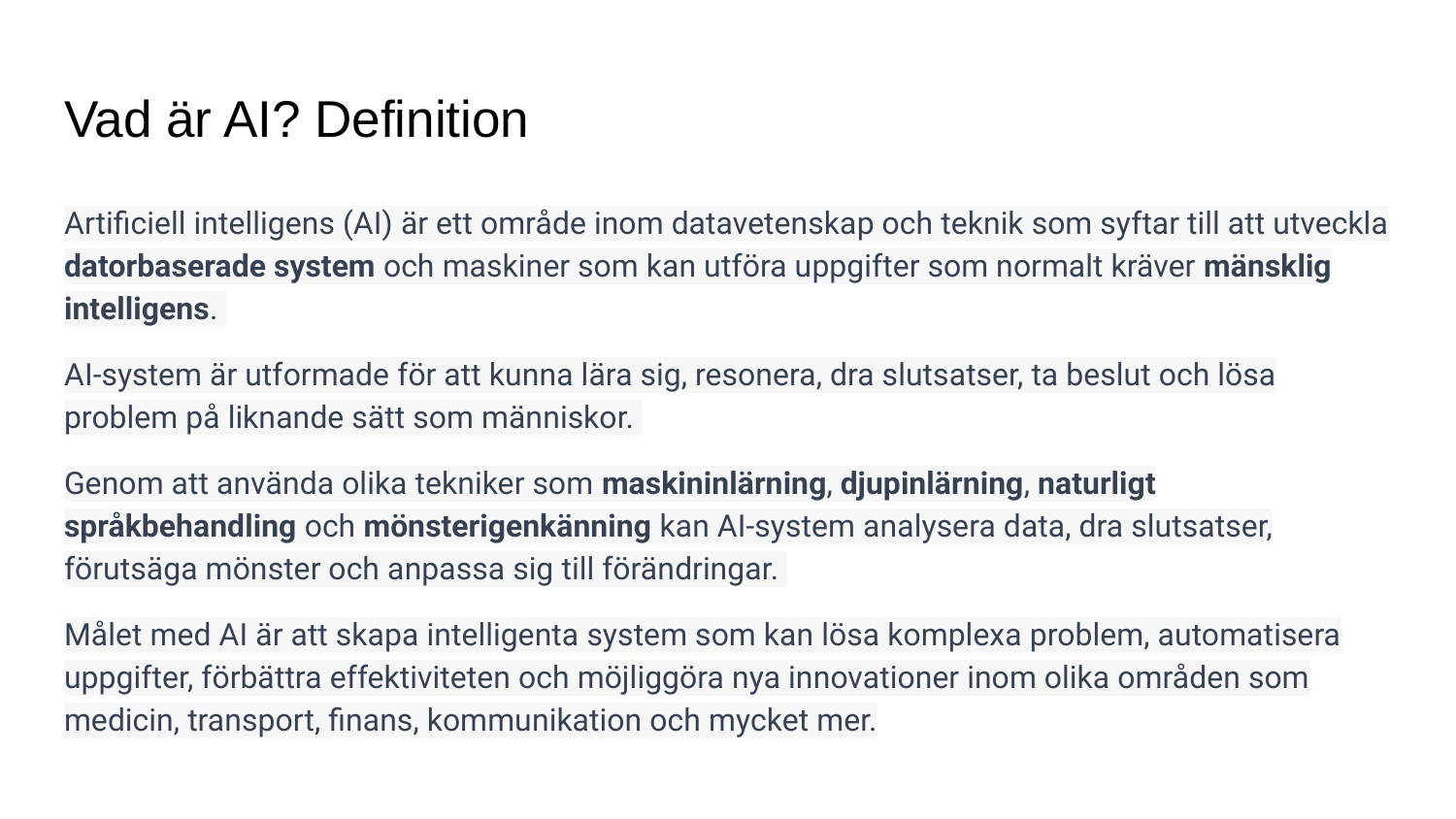

# Vad är AI? Definition
Artificiell intelligens (AI) är ett område inom datavetenskap och teknik som syftar till att utveckla datorbaserade system och maskiner som kan utföra uppgifter som normalt kräver mänsklig intelligens.
AI-system är utformade för att kunna lära sig, resonera, dra slutsatser, ta beslut och lösa problem på liknande sätt som människor.
Genom att använda olika tekniker som maskininlärning, djupinlärning, naturligt språkbehandling och mönsterigenkänning kan AI-system analysera data, dra slutsatser, förutsäga mönster och anpassa sig till förändringar.
Målet med AI är att skapa intelligenta system som kan lösa komplexa problem, automatisera uppgifter, förbättra effektiviteten och möjliggöra nya innovationer inom olika områden som medicin, transport, finans, kommunikation och mycket mer.